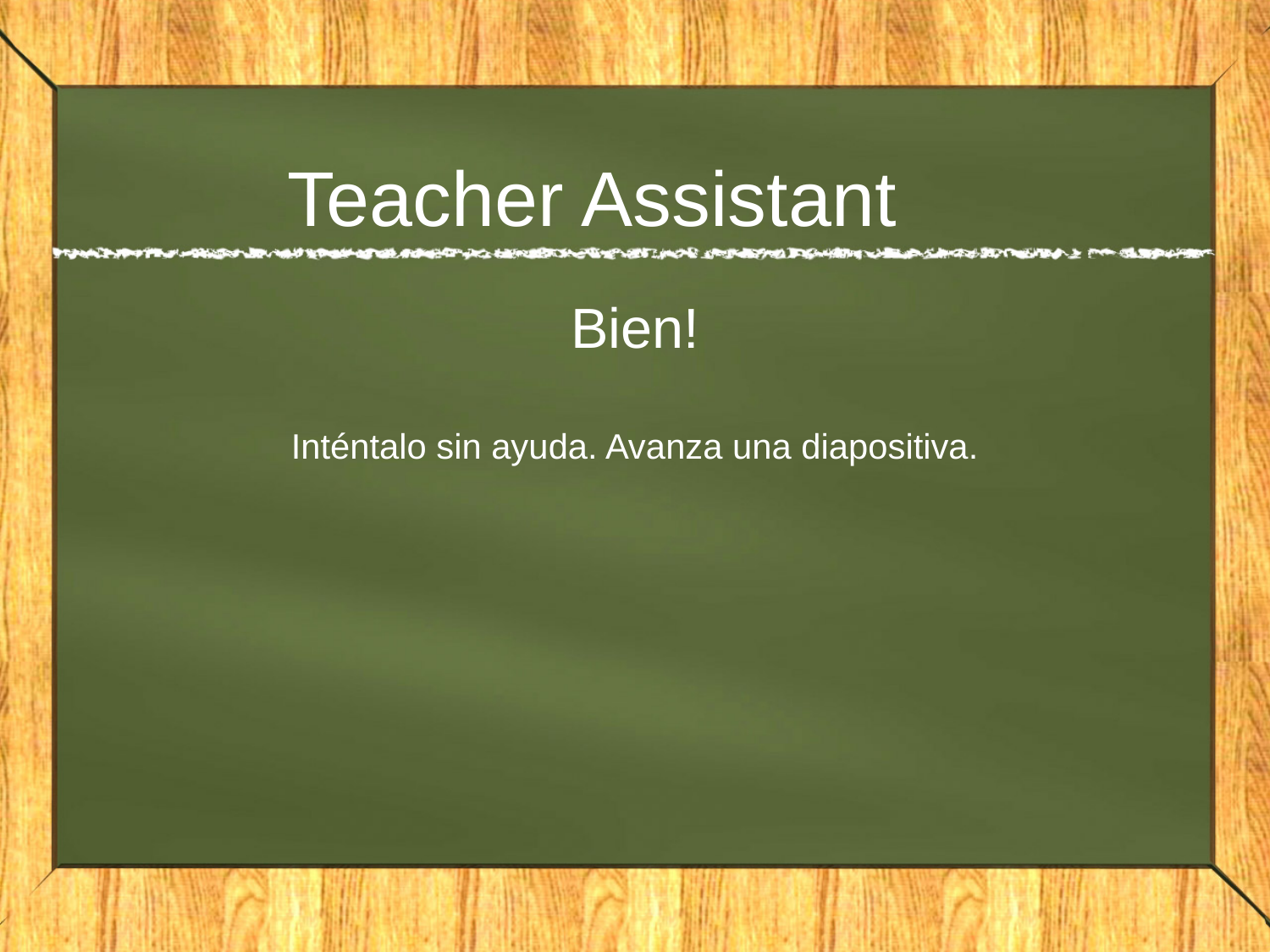

# Teacher Assistant
Bien!

Inténtalo sin ayuda. Avanza una diapositiva.